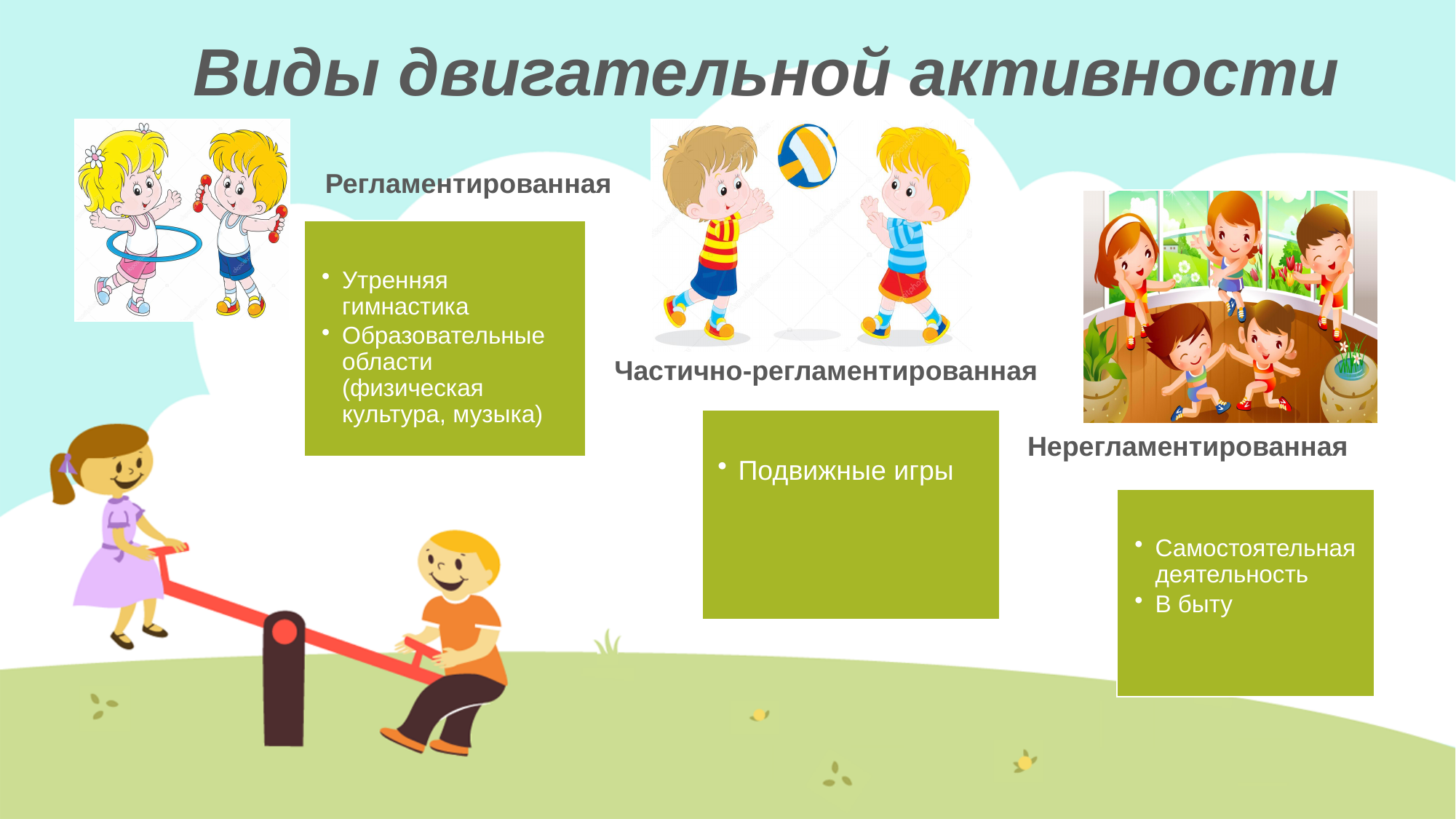

# Виды двигательной активности
Регламентированная
Утренняя гимнастика
Образовательные области (физическая культура, музыка)
Частично-регламентированная
Подвижные игры

Нерегламентированная
Самостоятельная деятельность
В быту